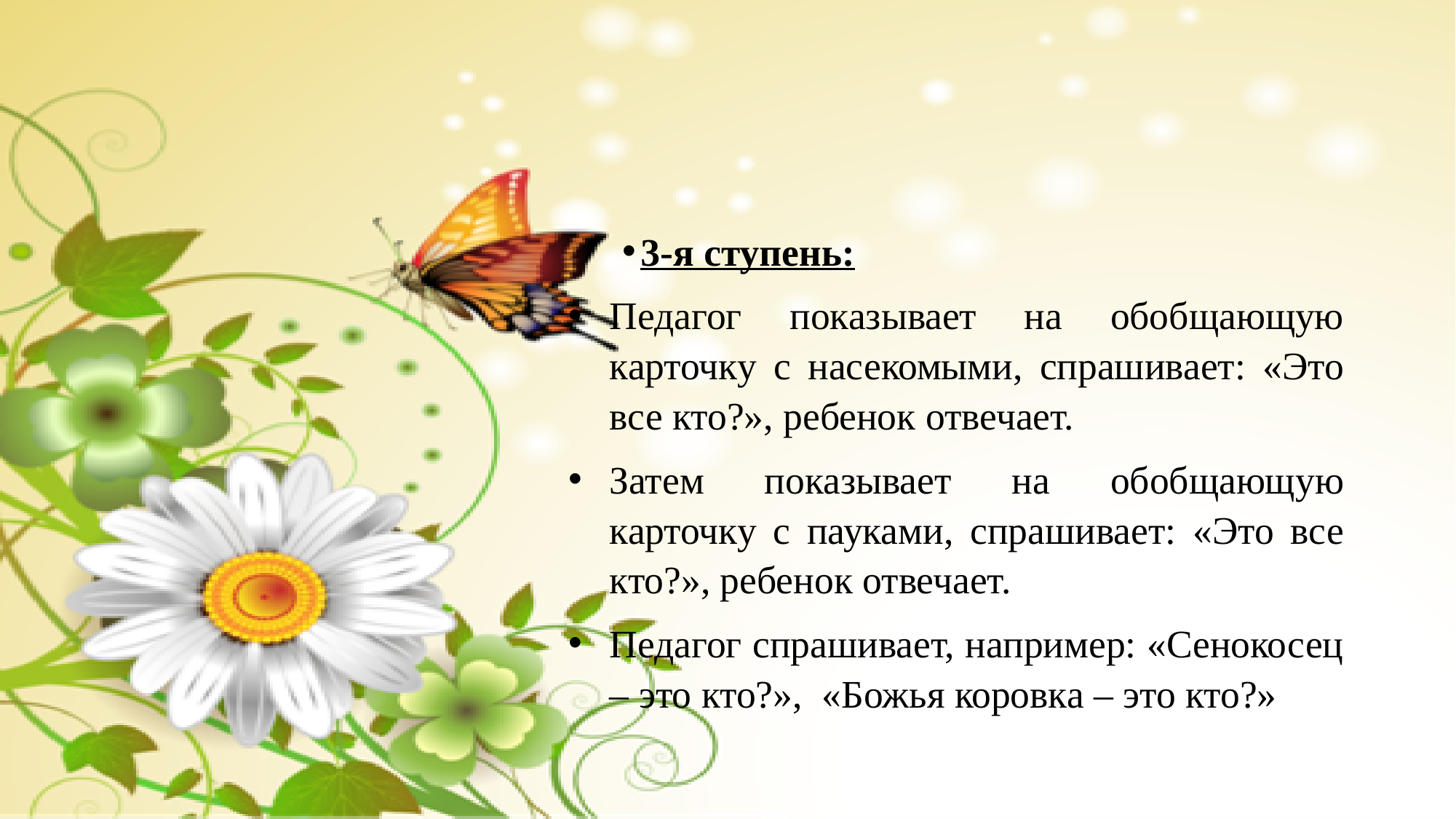

#
3-я ступень:
Педагог показывает на обобщающую карточку с насекомыми, спрашивает: «Это все кто?», ребенок отвечает.
Затем показывает на обобщающую карточку с пауками, спрашивает: «Это все кто?», ребенок отвечает.
Педагог спрашивает, например: «Сенокосец – это кто?»,  «Божья коровка – это кто?»